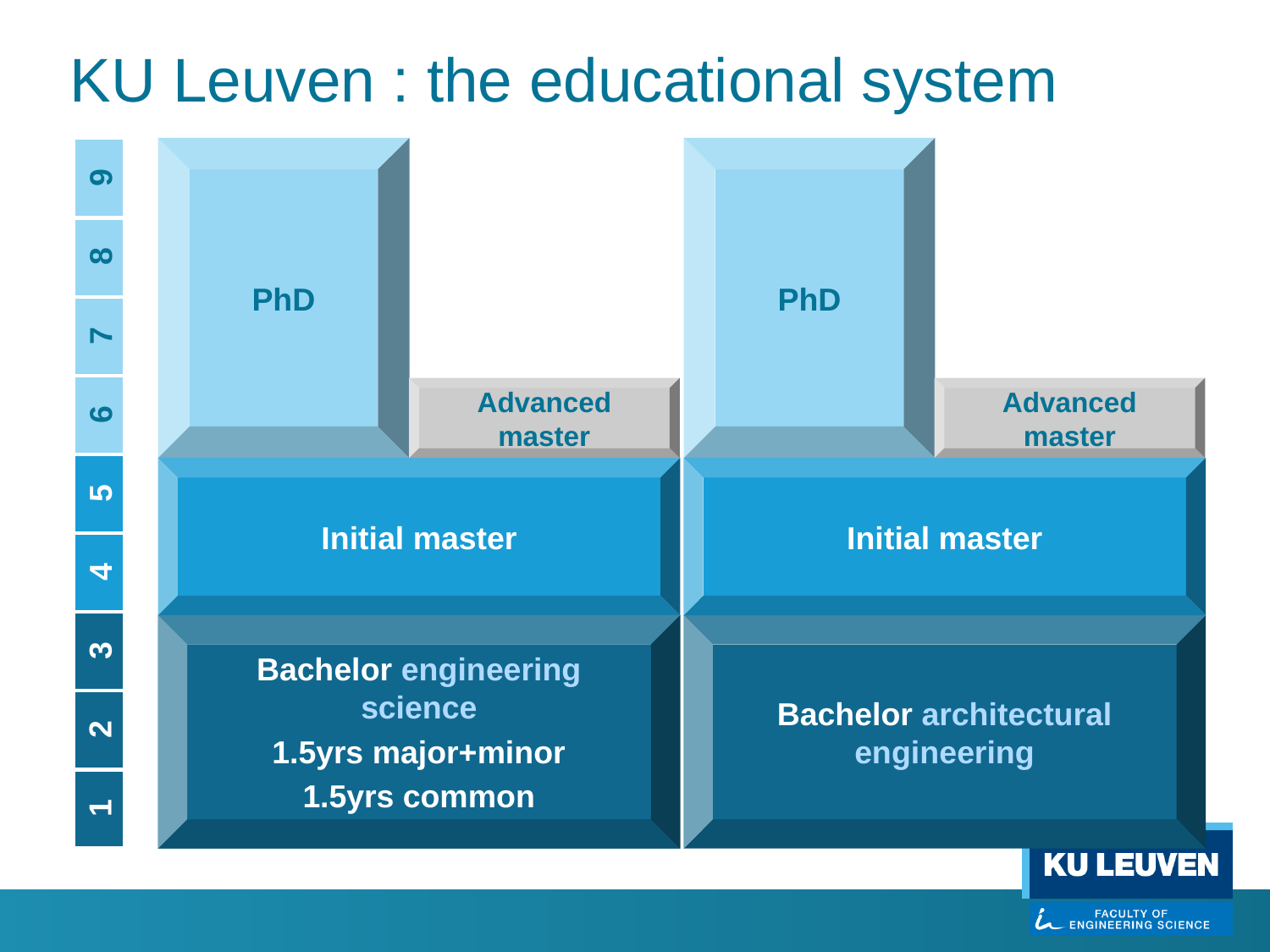

KU Leuven : the educational system
PhD
PhD
9
8
7
Advanced master
Advanced master
6
Initial master
Initial master
5
4

Bachelor architectural engineering

Bachelor

Bachelor engineering science
1.5yrs major+minor
1.5yrs common

3
2
1